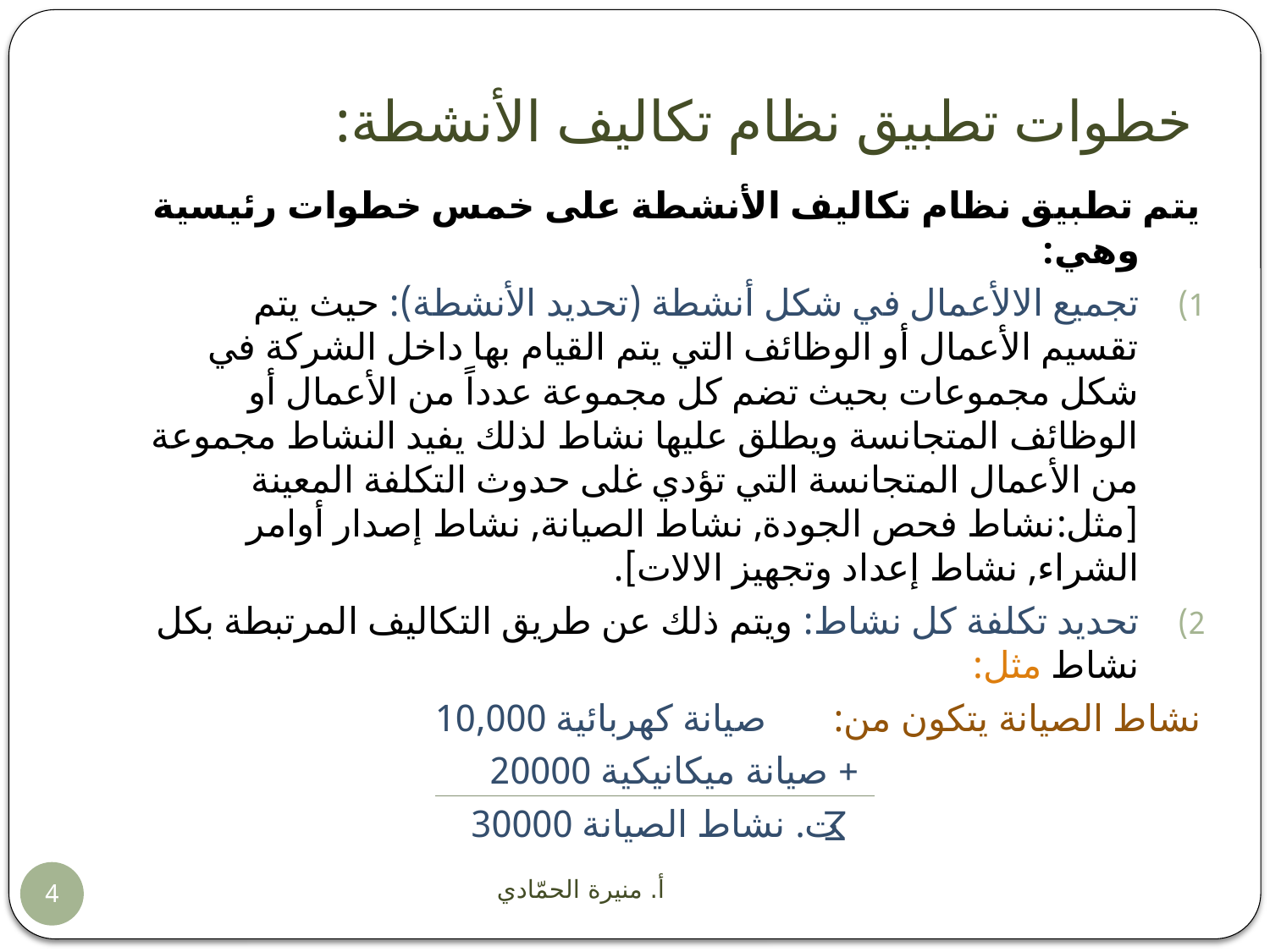

# خطوات تطبيق نظام تكاليف الأنشطة:
يتم تطبيق نظام تكاليف الأنشطة على خمس خطوات رئيسية وهي:
تجميع الالأعمال في شكل أنشطة (تحديد الأنشطة): حيث يتم تقسيم الأعمال أو الوظائف التي يتم القيام بها داخل الشركة في شكل مجموعات بحيث تضم كل مجموعة عدداً من الأعمال أو الوظائف المتجانسة ويطلق عليها نشاط لذلك يفيد النشاط مجموعة من الأعمال المتجانسة التي تؤدي غلى حدوث التكلفة المعينة [مثل:نشاط فحص الجودة, نشاط الصيانة, نشاط إصدار أوامر الشراء, نشاط إعداد وتجهيز الالات].
تحديد تكلفة كل نشاط: ويتم ذلك عن طريق التكاليف المرتبطة بكل نشاط مثل:
نشاط الصيانة يتكون من:       صيانة كهربائية 10,000
                                    + صيانة ميكانيكية 20000
                                      ت. نشاط الصيانة 30000
∑
أ. منيرة الحمّادي
4